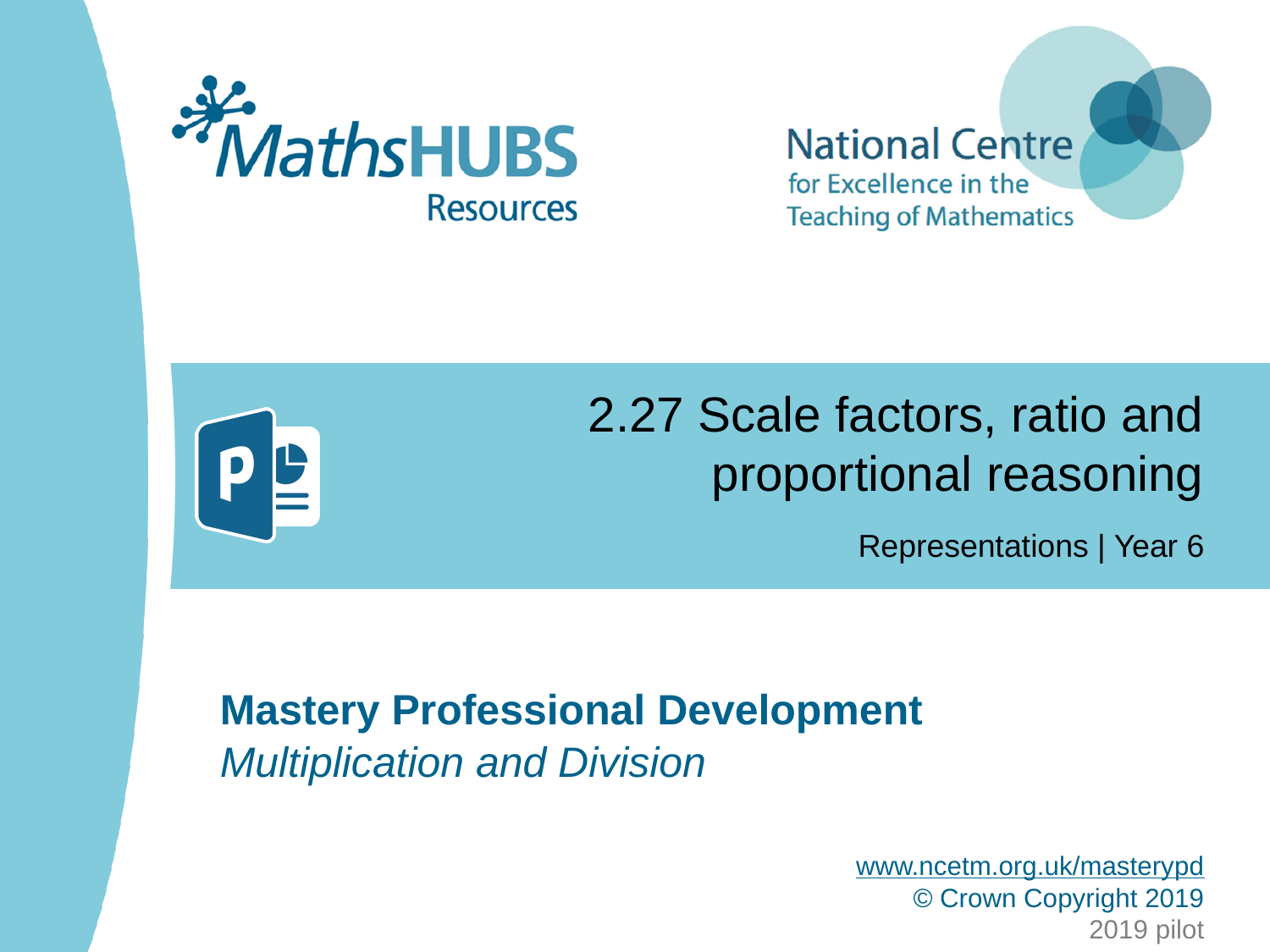

# 2.27 Scale factors, ratio and proportional reasoning
Representations | Year 6
Multiplication and Division